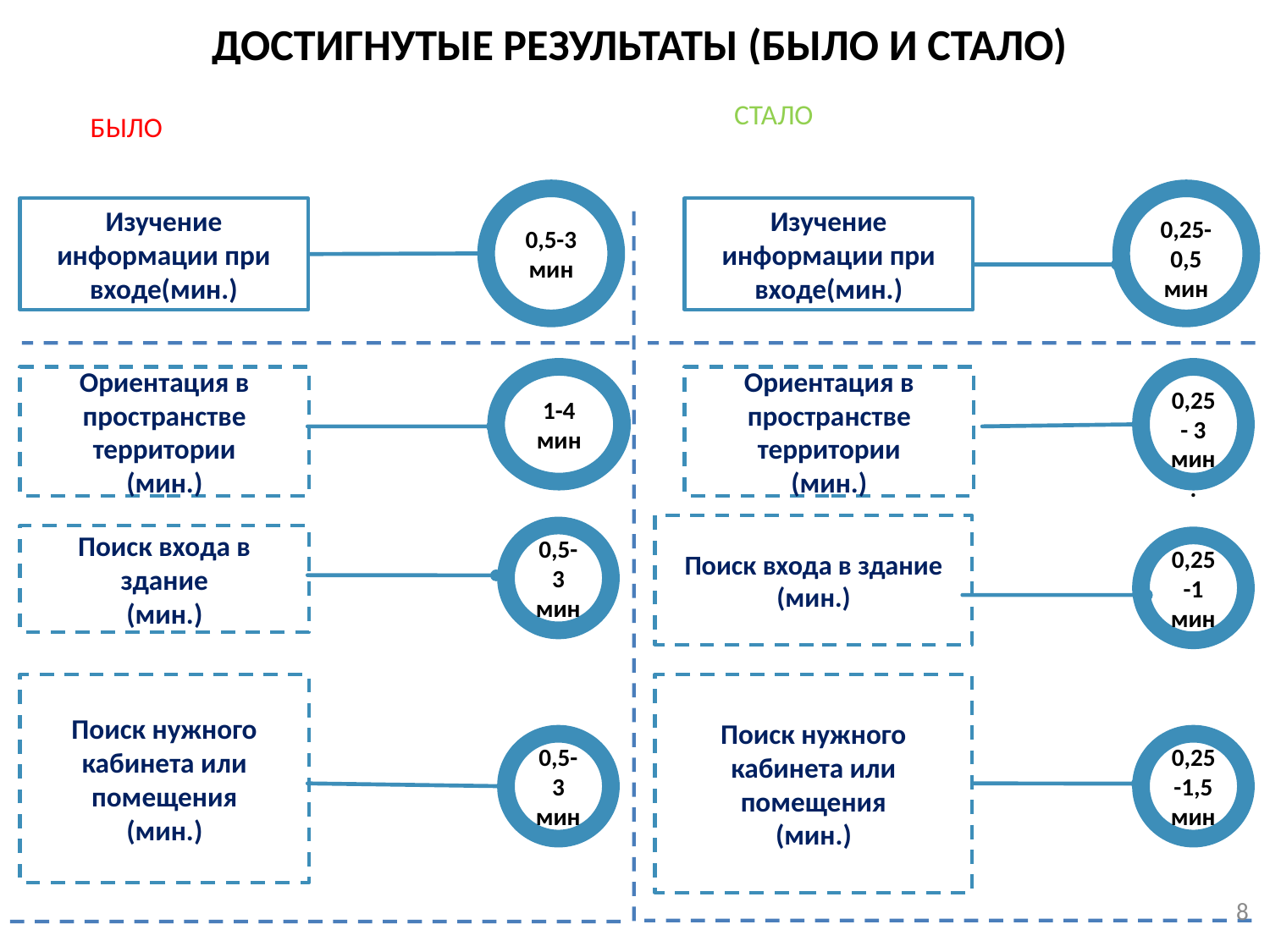

Достигнутые результаты (было и стало)

СТАЛО
БЫЛО
0,5-3
мин

0,25-0,5
мин

Изучение информации при входе(мин.)
Изучение информации при входе(мин.)

1-4 мин

0,25- 3
мин.
Ориентация в пространстве территории
(мин.)
Ориентация в пространстве территории
(мин.)

Поиск входа в здание
(мин.)
Поиск входа в здание
(мин.)
0,5-3
мин
0,25-1
мин

Поиск нужного кабинета или помещения
(мин.)
Поиск нужного кабинета или помещения
(мин.)
0,5-3
мин
0,25-1,5
мин

8